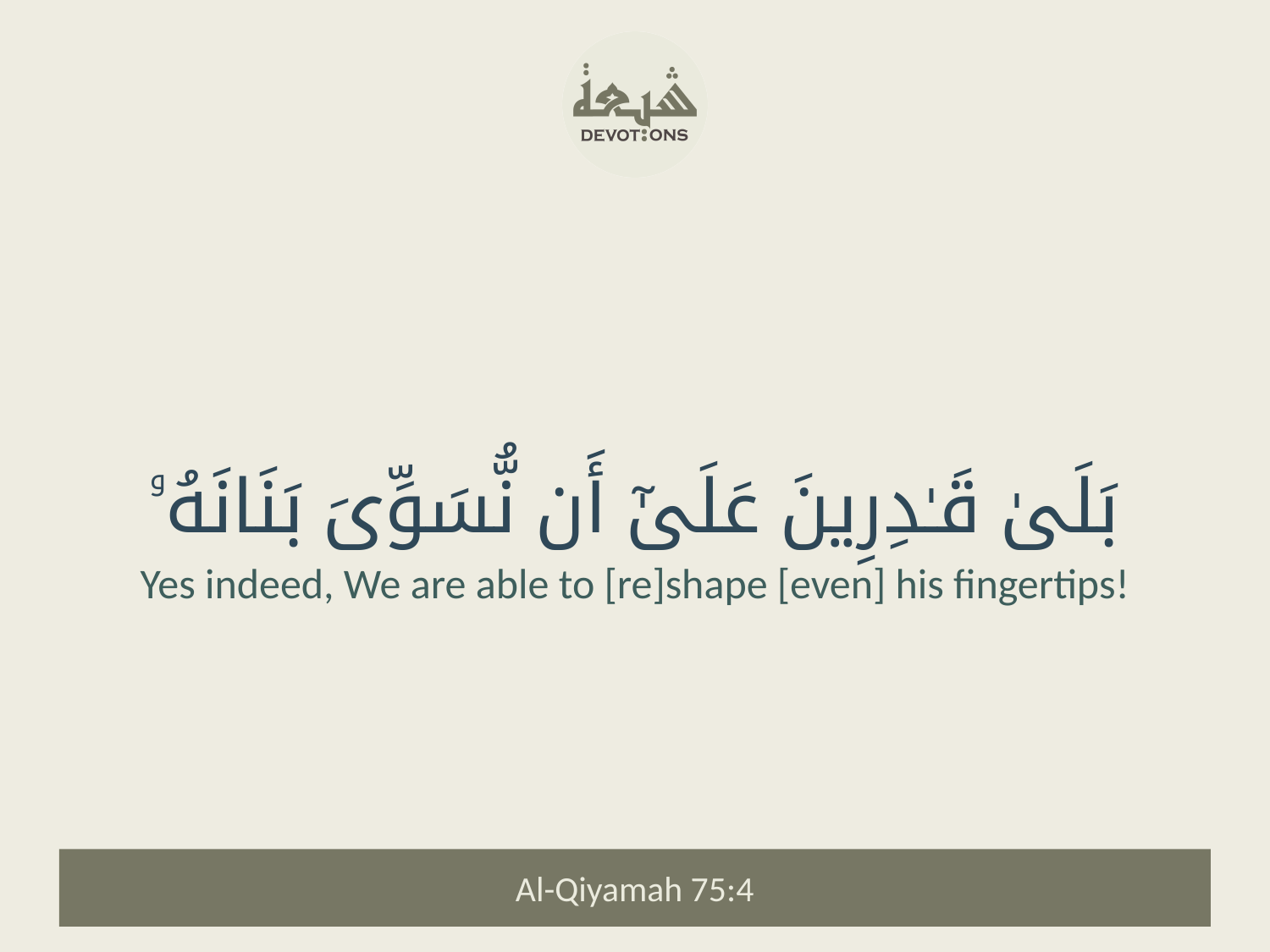

بَلَىٰ قَـٰدِرِينَ عَلَىٰٓ أَن نُّسَوِّىَ بَنَانَهُۥ
Yes indeed, We are able to [re]shape [even] his fingertips!
Al-Qiyamah 75:4